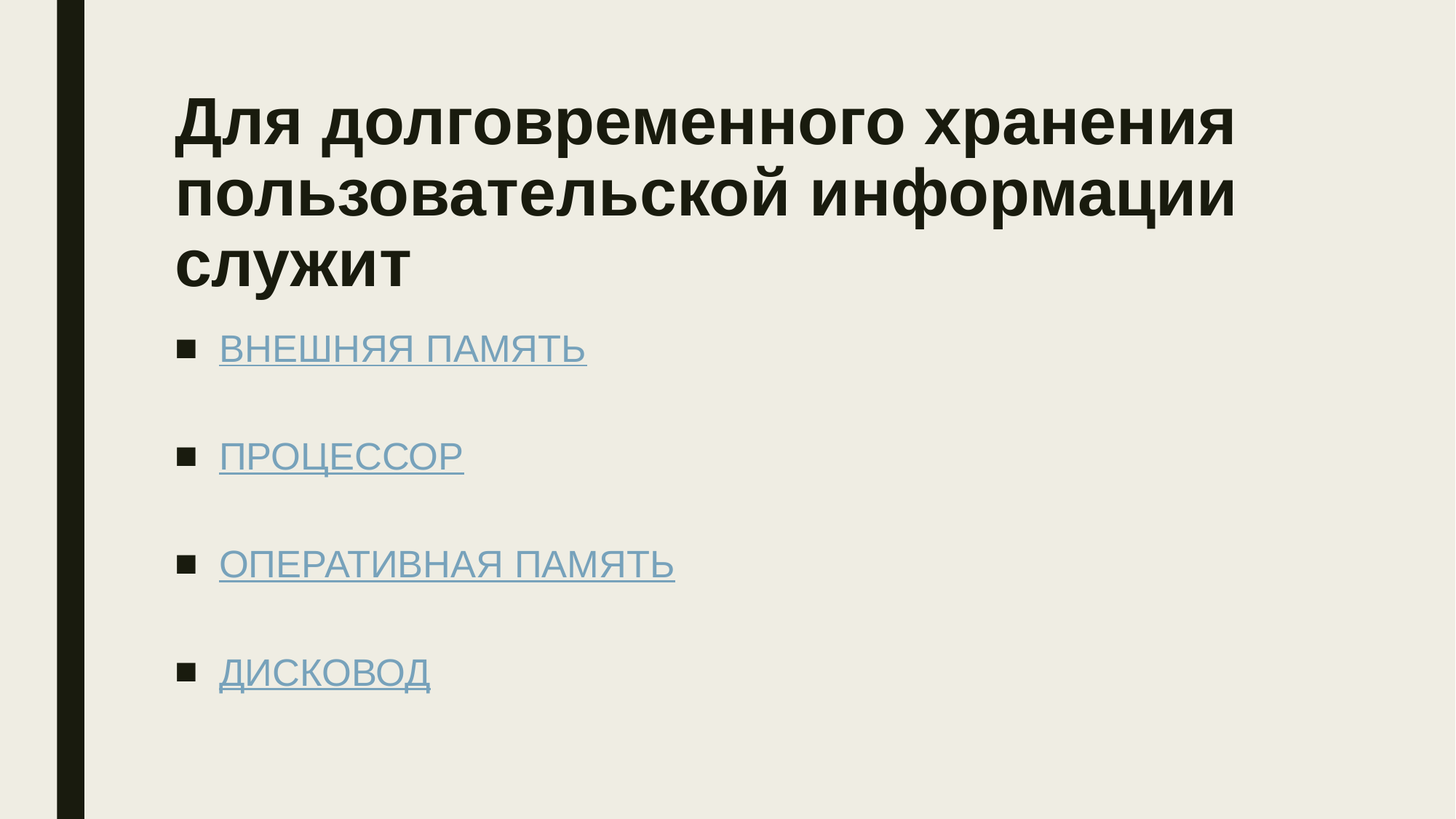

# Для долговременного хранения пользовательской информации служит
ВНЕШНЯЯ ПАМЯТЬ
ПРОЦЕССОР
ОПЕРАТИВНАЯ ПАМЯТЬ
ДИСКОВОД